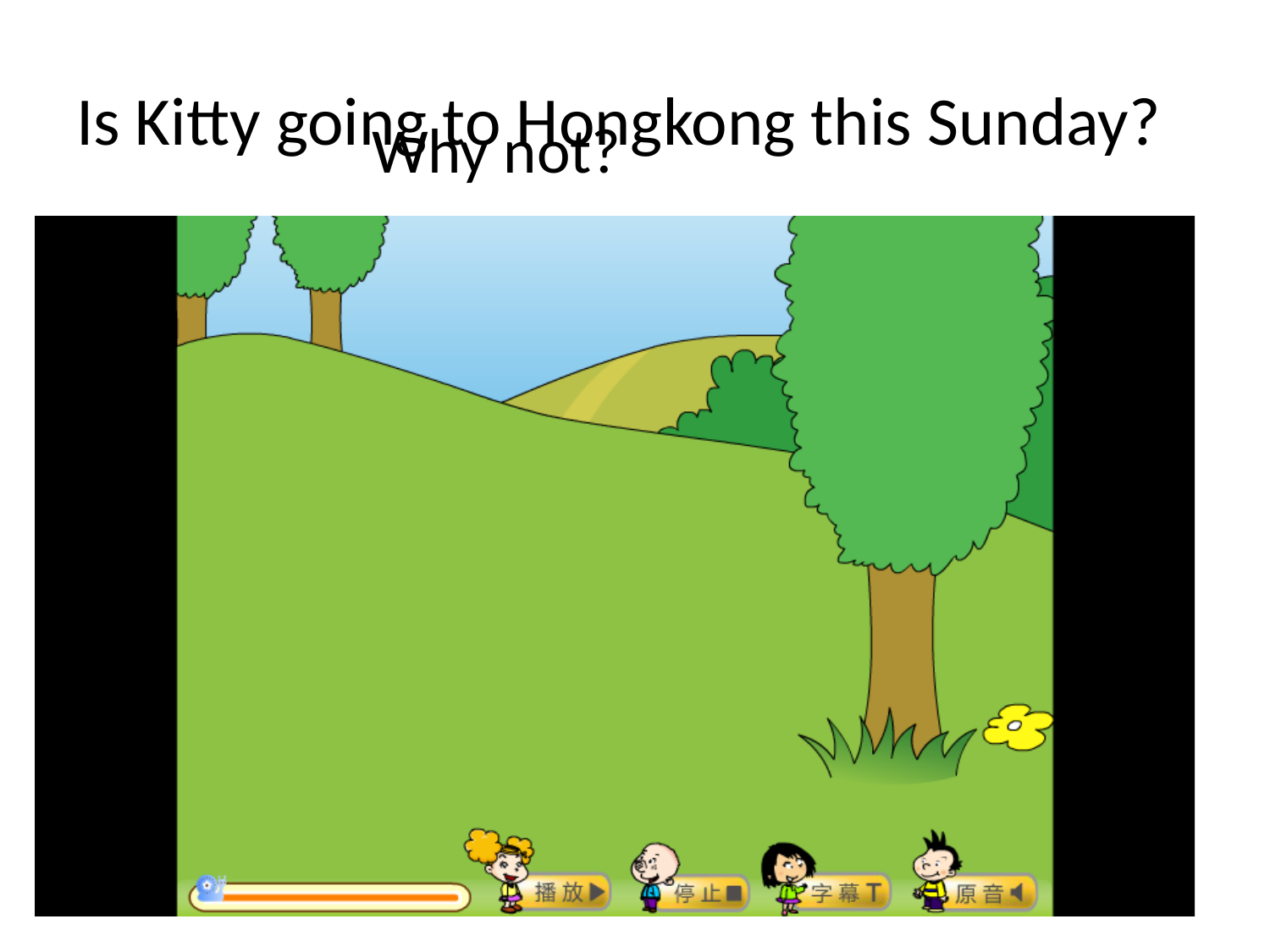

# Is Kitty going to Hongkong this Sunday?
Why not?